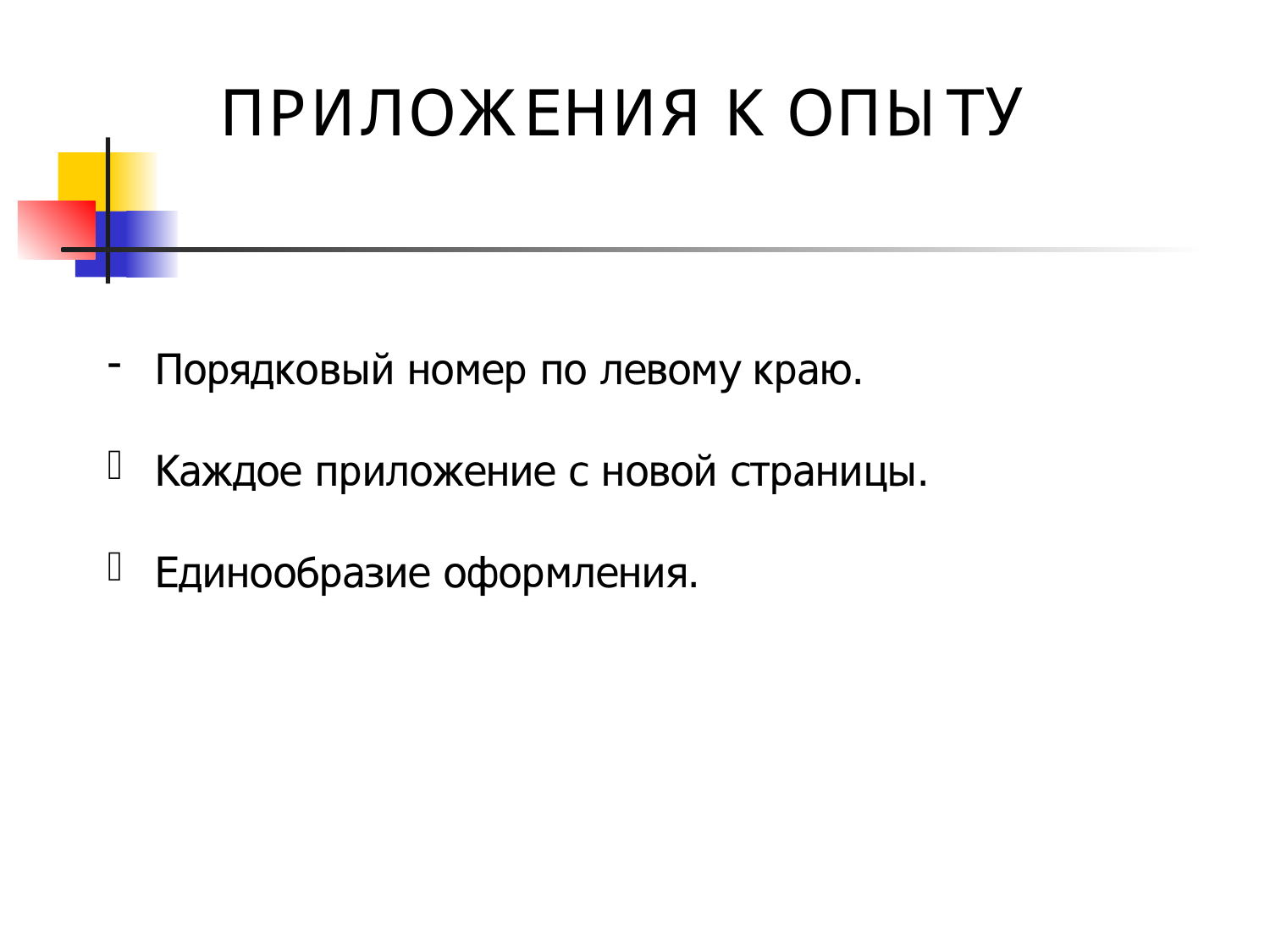

ПРИЛОЖЕНИЯ К ОПЫТУ
Порядковый номер по левому краю.

Каждое приложение с новой страницы.

Единообразие оформления.